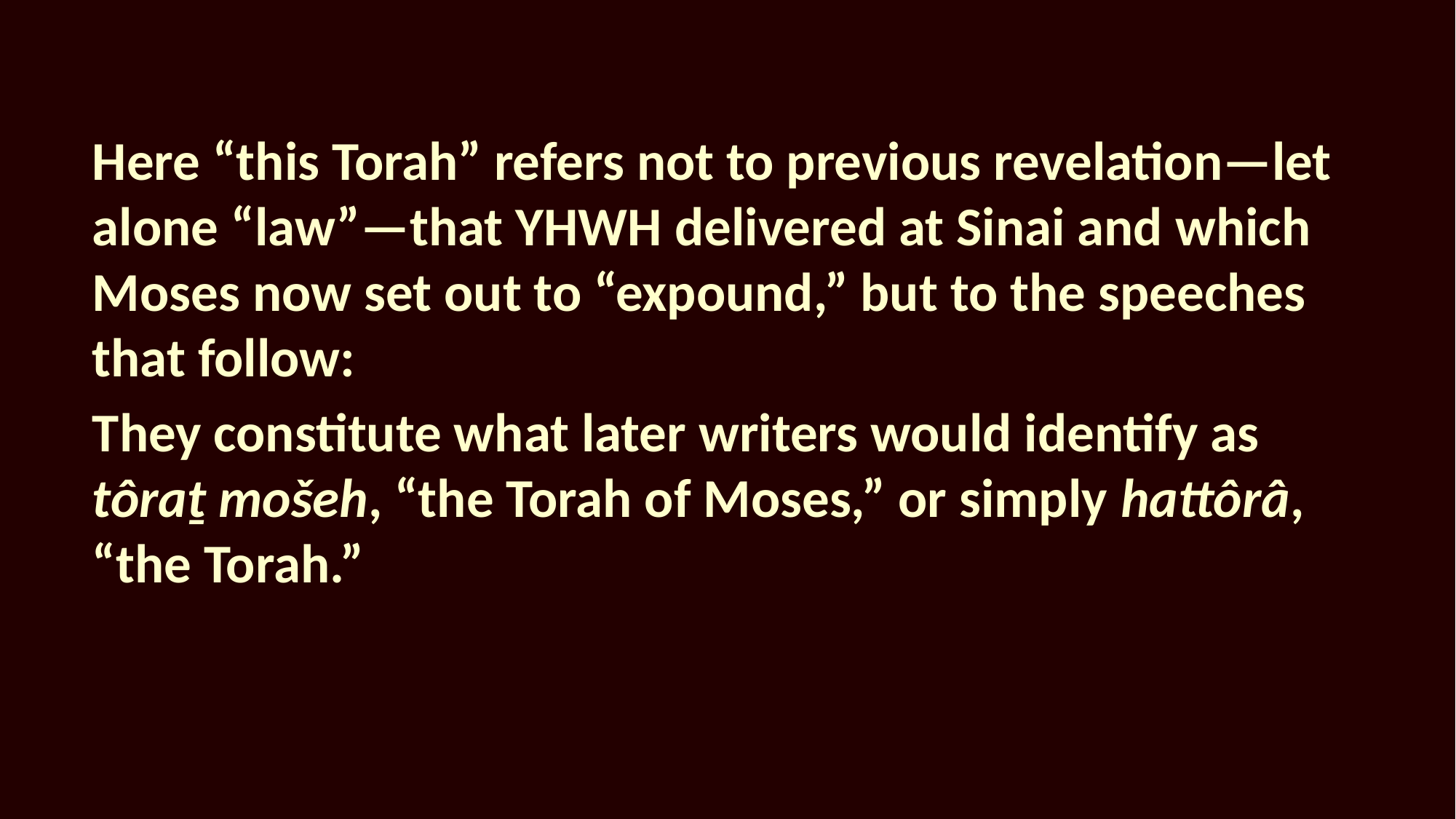

Here “this Torah” refers not to previous revelation—let alone “law”—that YHWH delivered at Sinai and which Moses now set out to “expound,” but to the speeches that follow:
They constitute what later writers would identify as tôraṯ mošeh, “the Torah of Moses,” or simply hattôrâ, “the Torah.”